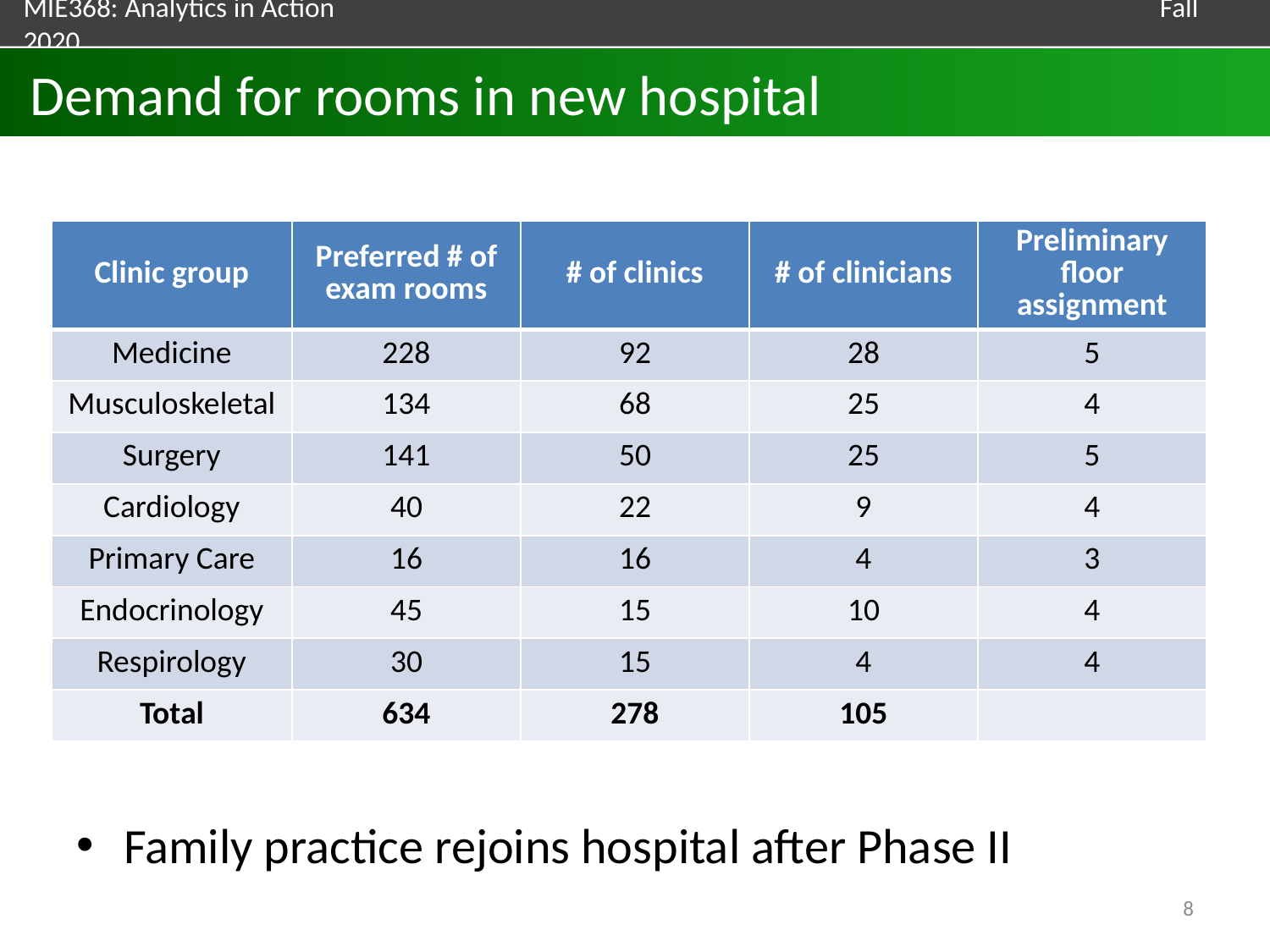

# Demand for rooms in new hospital

Family practice rejoins hospital after Phase II
| Clinic group | Preferred # of exam rooms | # of clinics | # of clinicians | Preliminary floor assignment |
| --- | --- | --- | --- | --- |
| Medicine | 228 | 92 | 28 | 5 |
| Musculoskeletal | 134 | 68 | 25 | 4 |
| Surgery | 141 | 50 | 25 | 5 |
| Cardiology | 40 | 22 | 9 | 4 |
| Primary Care | 16 | 16 | 4 | 3 |
| Endocrinology | 45 | 15 | 10 | 4 |
| Respirology | 30 | 15 | 4 | 4 |
| Total | 634 | 278 | 105 |  |
8